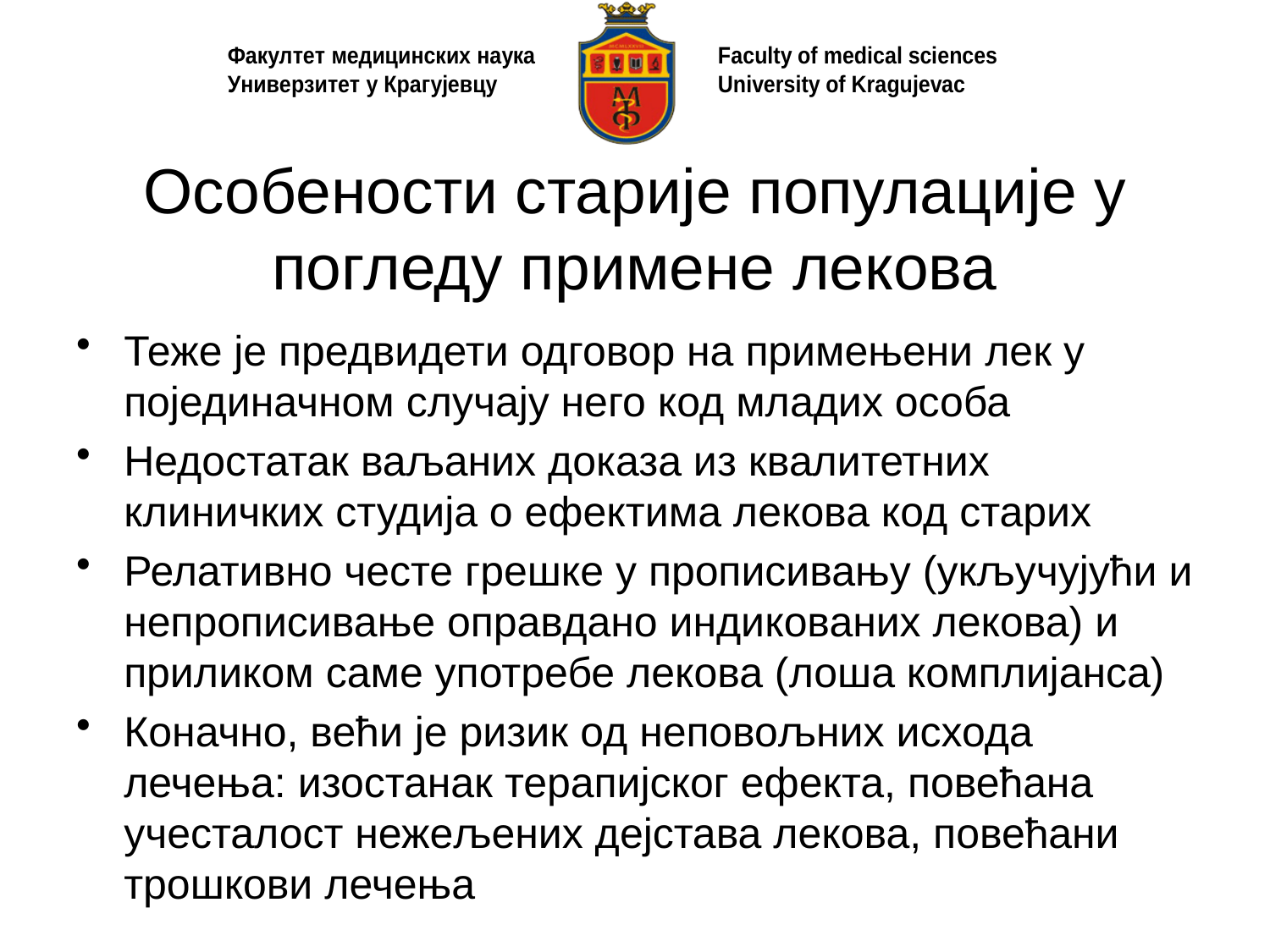

# Особености старије популације у погледу примене лекова
Теже је предвидети одговор на примењени лек у појединачном случају него код младих особа
Недостатак ваљаних доказа из квалитетних клиничких студија о ефектима лекова код старих
Релативно честе грешке у прописивању (укључујући и непрописивање оправдано индикованих лекова) и приликом саме употребе лекова (лоша комплијанса)
Коначно, већи је ризик од неповољних исхода лечења: изостанак терапијског ефекта, повећана учесталост нежељених дејстава лекова, повећани трошкови лечења